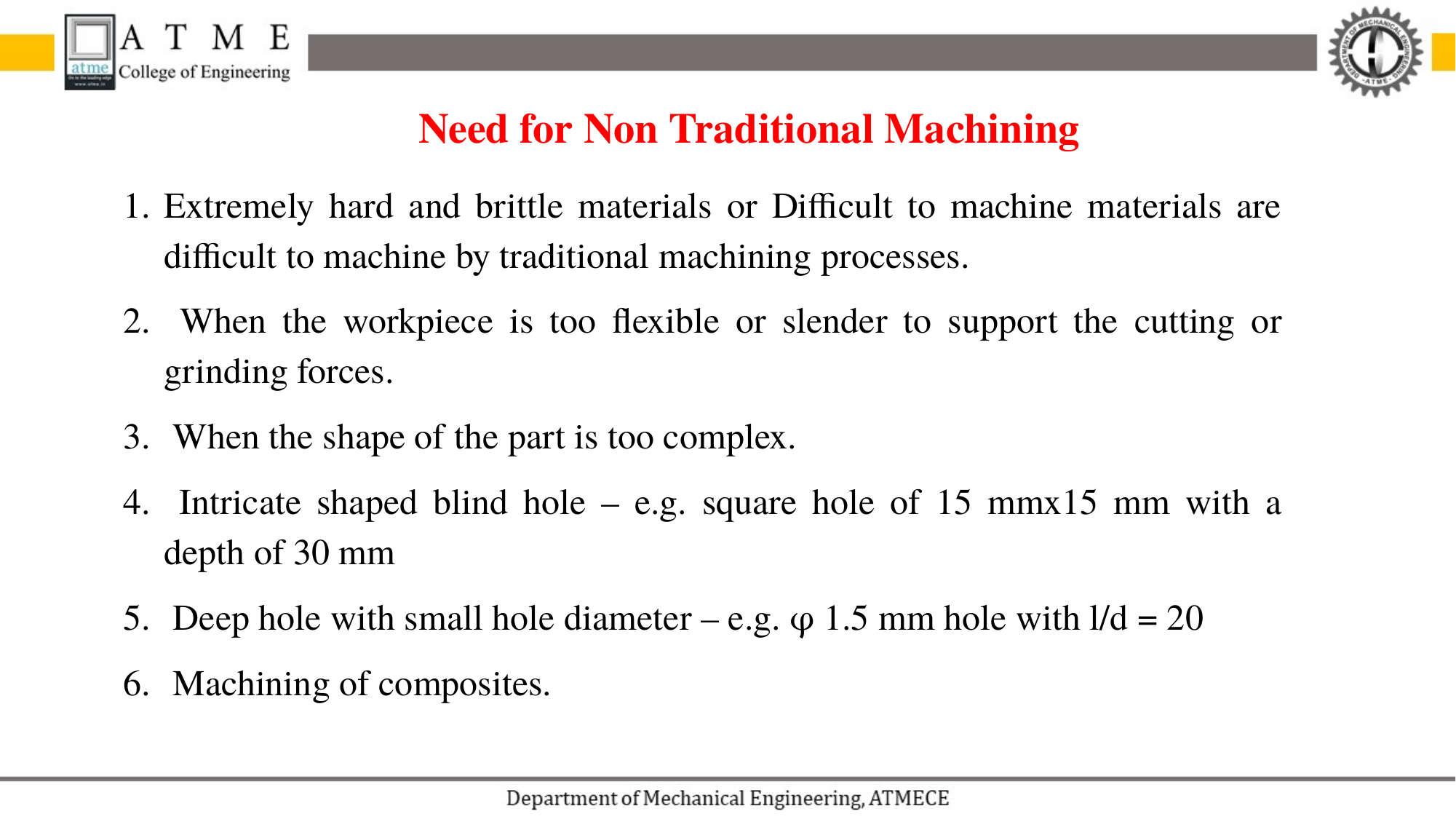

Need for Non Traditional Machining
Extremely hard and brittle materials or Difficult to machine materials are difficult to machine by traditional machining processes.
 When the workpiece is too flexible or slender to support the cutting or grinding forces.
 When the shape of the part is too complex.
 Intricate shaped blind hole – e.g. square hole of 15 mmx15 mm with a depth of 30 mm
 Deep hole with small hole diameter – e.g. φ 1.5 mm hole with l/d = 20
 Machining of composites.